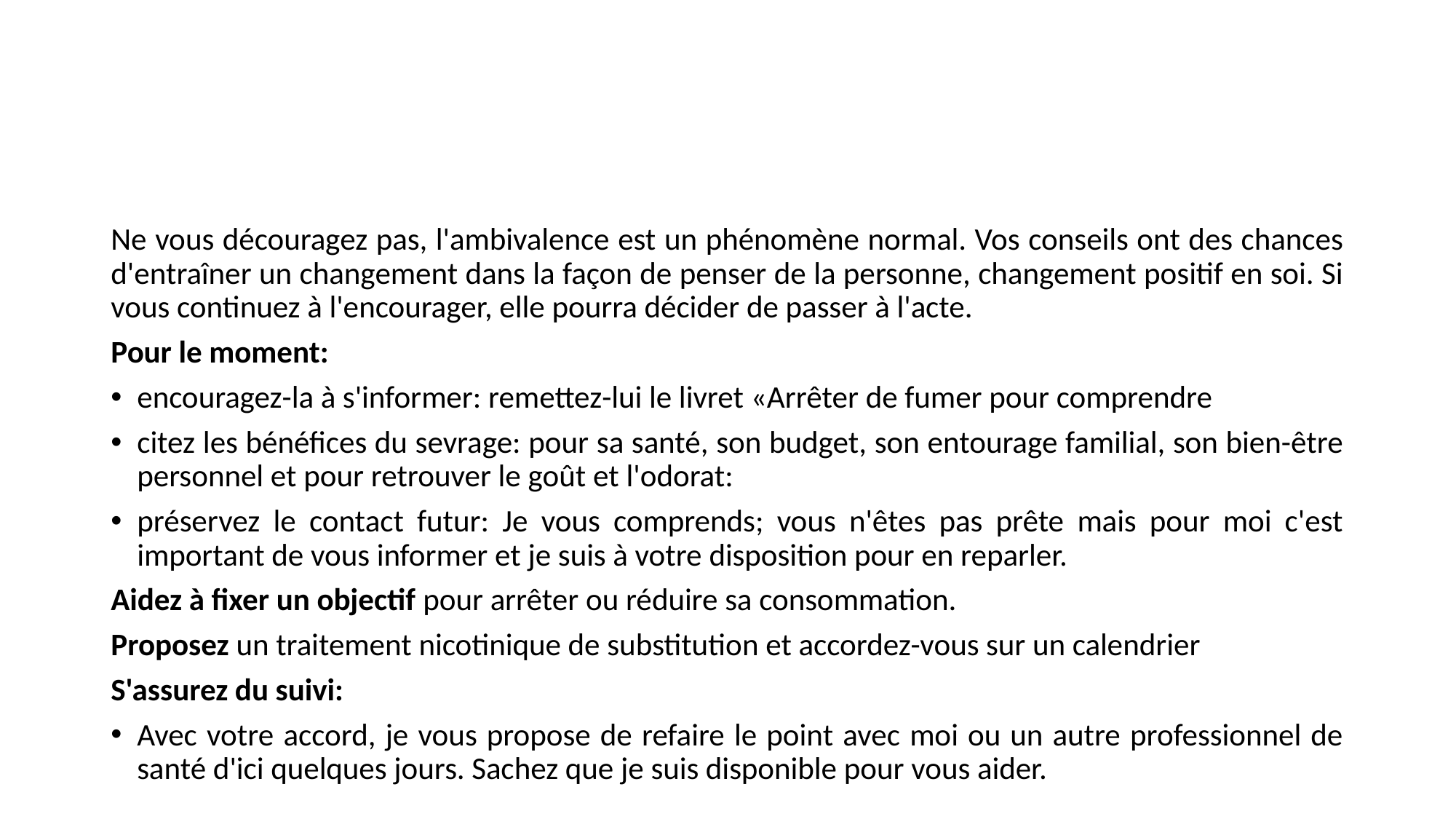

#
Ne vous découragez pas, l'ambivalence est un phénomène normal. Vos conseils ont des chances d'entraîner un changement dans la façon de penser de la personne, changement positif en soi. Si vous continuez à l'encourager, elle pourra décider de passer à l'acte.
Pour le moment:
encouragez-la à s'informer: remettez-lui le livret «Arrêter de fumer pour comprendre
citez les bénéfices du sevrage: pour sa santé, son budget, son entourage familial, son bien-être personnel et pour retrouver le goût et l'odorat:
préservez le contact futur: Je vous comprends; vous n'êtes pas prête mais pour moi c'est important de vous informer et je suis à votre disposition pour en reparler.
Aidez à fixer un objectif pour arrêter ou réduire sa consommation.
Proposez un traitement nicotinique de substitution et accordez-vous sur un calendrier
S'assurez du suivi:
Avec votre accord, je vous propose de refaire le point avec moi ou un autre professionnel de santé d'ici quelques jours. Sachez que je suis disponible pour vous aider.